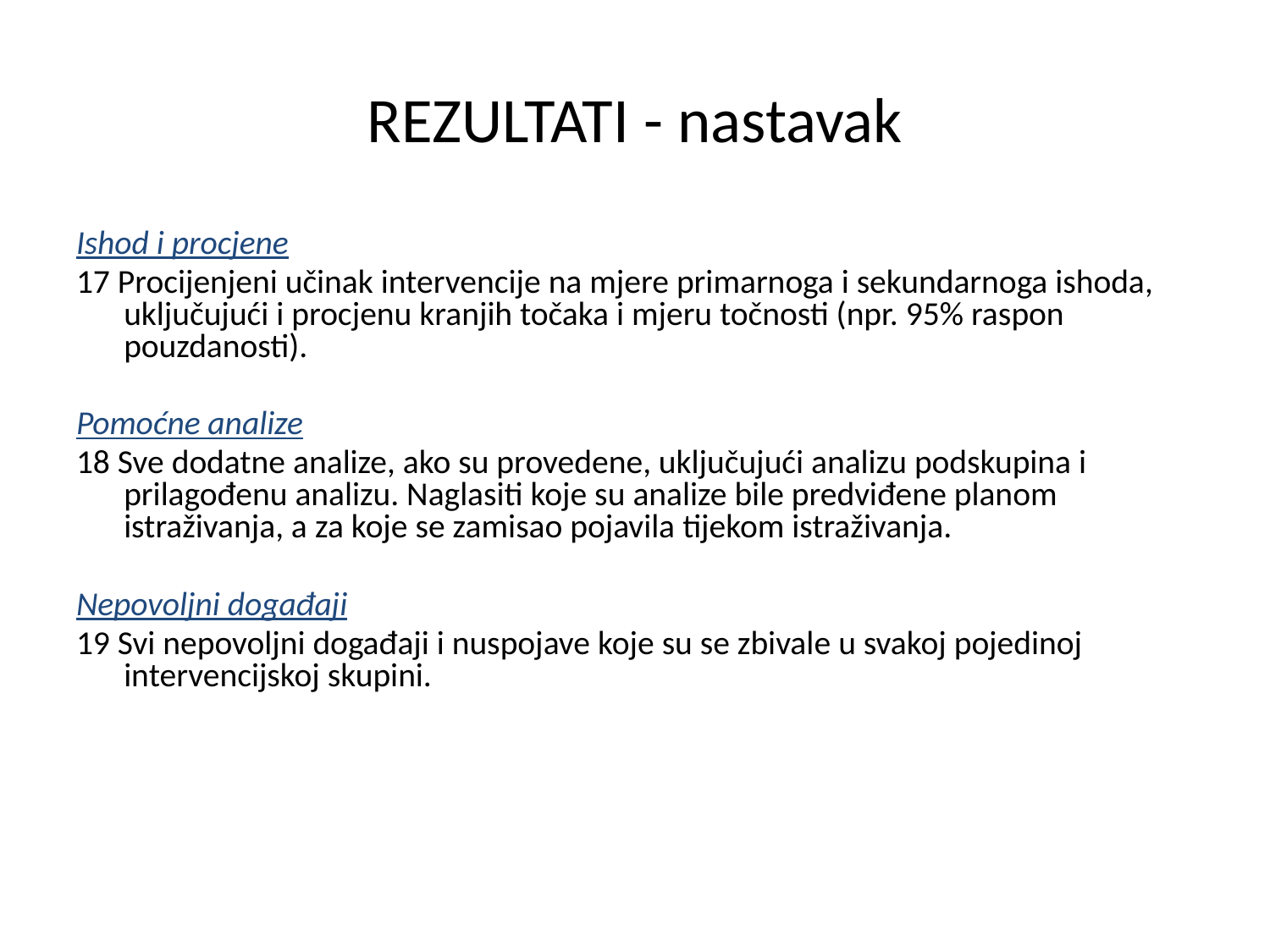

# REZULTATI - nastavak
Ishod i procjene
17 Procijenjeni učinak intervencije na mjere primarnoga i sekundarnoga ishoda, uključujući i procjenu kranjih točaka i mjeru točnosti (npr. 95% raspon pouzdanosti).

Pomoćne analize
18 Sve dodatne analize, ako su provedene, uključujući analizu podskupina i prilagođenu analizu. Naglasiti koje su analize bile predviđene planom istraživanja, a za koje se zamisao pojavila tijekom istraživanja.

Nepovoljni događaji
19 Svi nepovoljni događaji i nuspojave koje su se zbivale u svakoj pojedinoj intervencijskoj skupini.